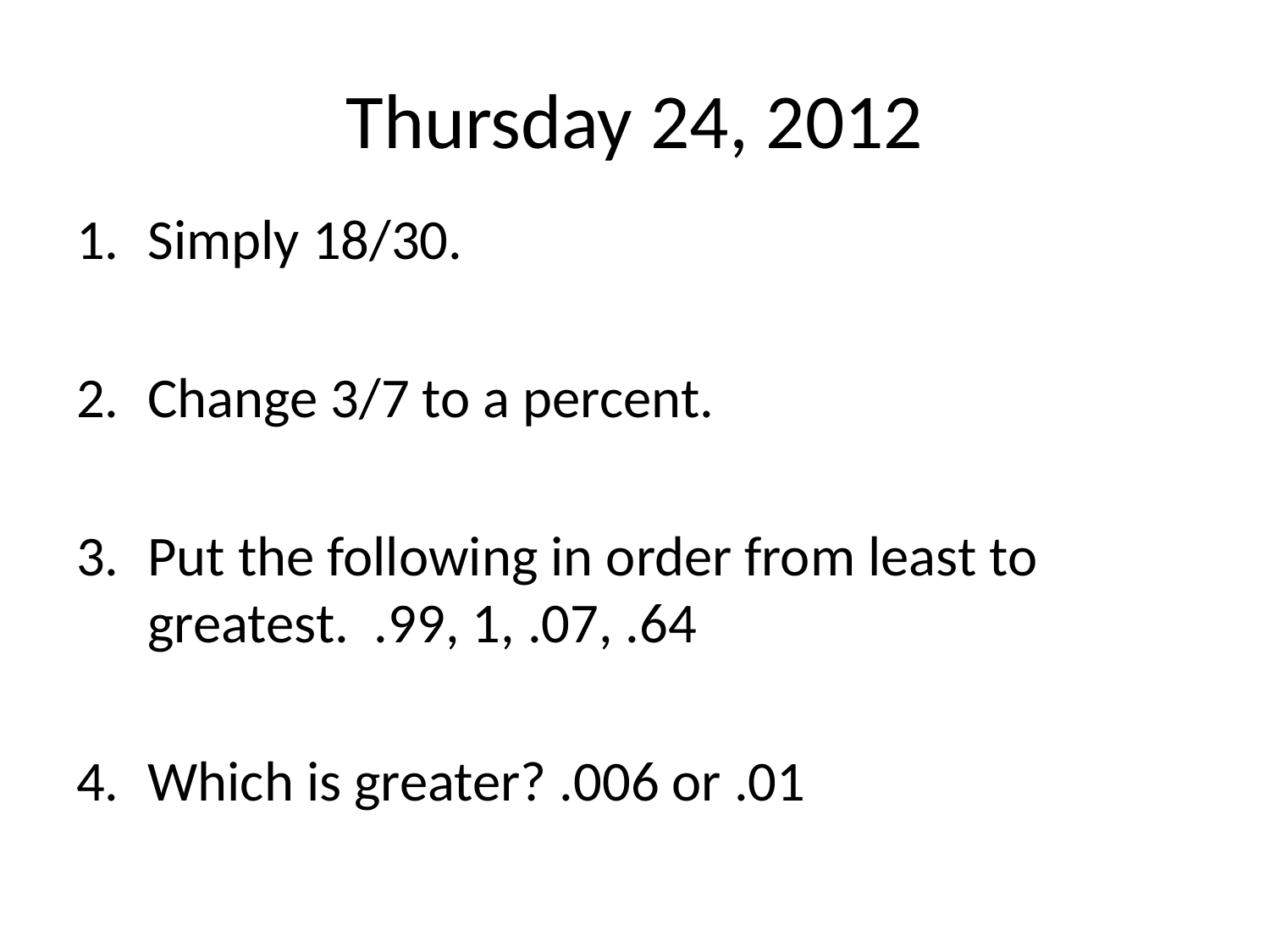

# Thursday 24, 2012
Simply 18/30.

Change 3/7 to a percent.

Put the following in order from least to greatest.  .99, 1, .07, .64

Which is greater? .006 or .01